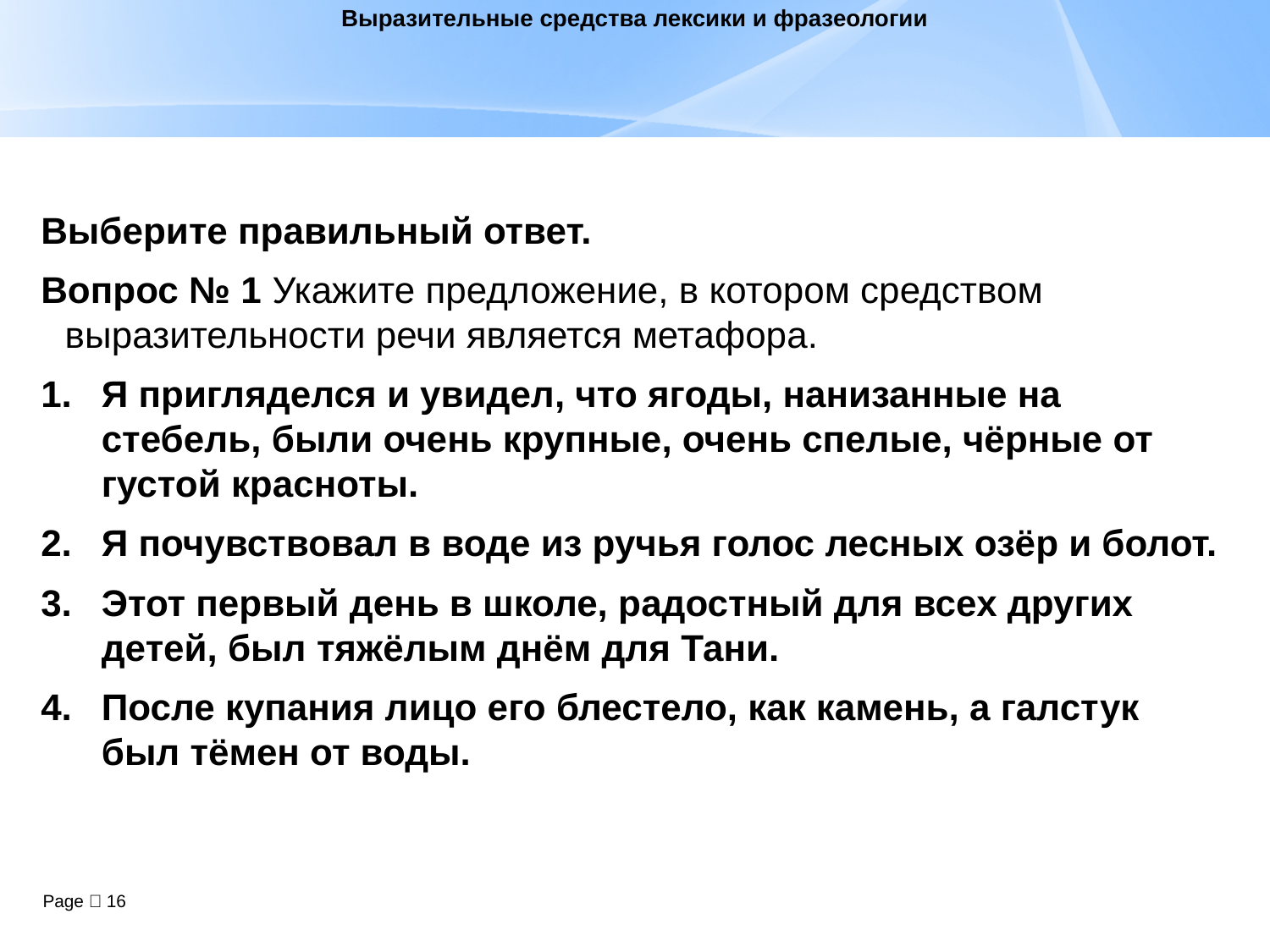

# Выразительные средства лексики и фразеологии
Выберите правильный ответ.
Вопрос № 1 Укажите предложение, в котором средством выразительности речи является метафора.
Я пригляделся и увидел, что ягоды, нанизанные на стебель, были очень крупные, очень спелые, чёрные от густой красноты.
Я почувствовал в воде из ручья голос лесных озёр и болот.
Этот первый день в школе, радостный для всех других детей, был тяжёлым днём для Тани.
После купания лицо его блестело, как камень, а галстук был тёмен от воды.